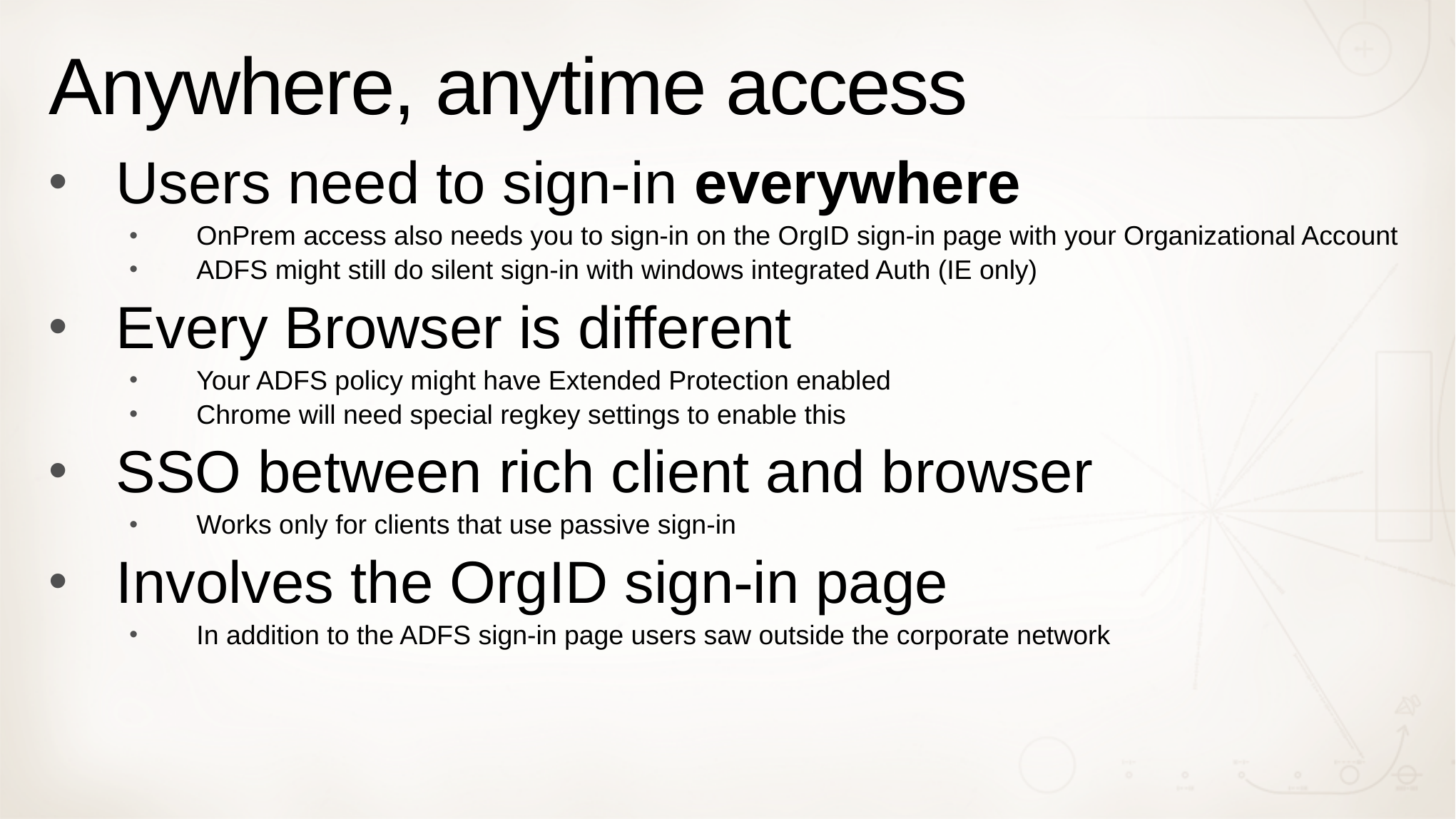

# Anywhere, anytime access
Users need to sign-in everywhere
OnPrem access also needs you to sign-in on the OrgID sign-in page with your Organizational Account
ADFS might still do silent sign-in with windows integrated Auth (IE only)
Every Browser is different
Your ADFS policy might have Extended Protection enabled
Chrome will need special regkey settings to enable this
SSO between rich client and browser
Works only for clients that use passive sign-in
Involves the OrgID sign-in page
In addition to the ADFS sign-in page users saw outside the corporate network